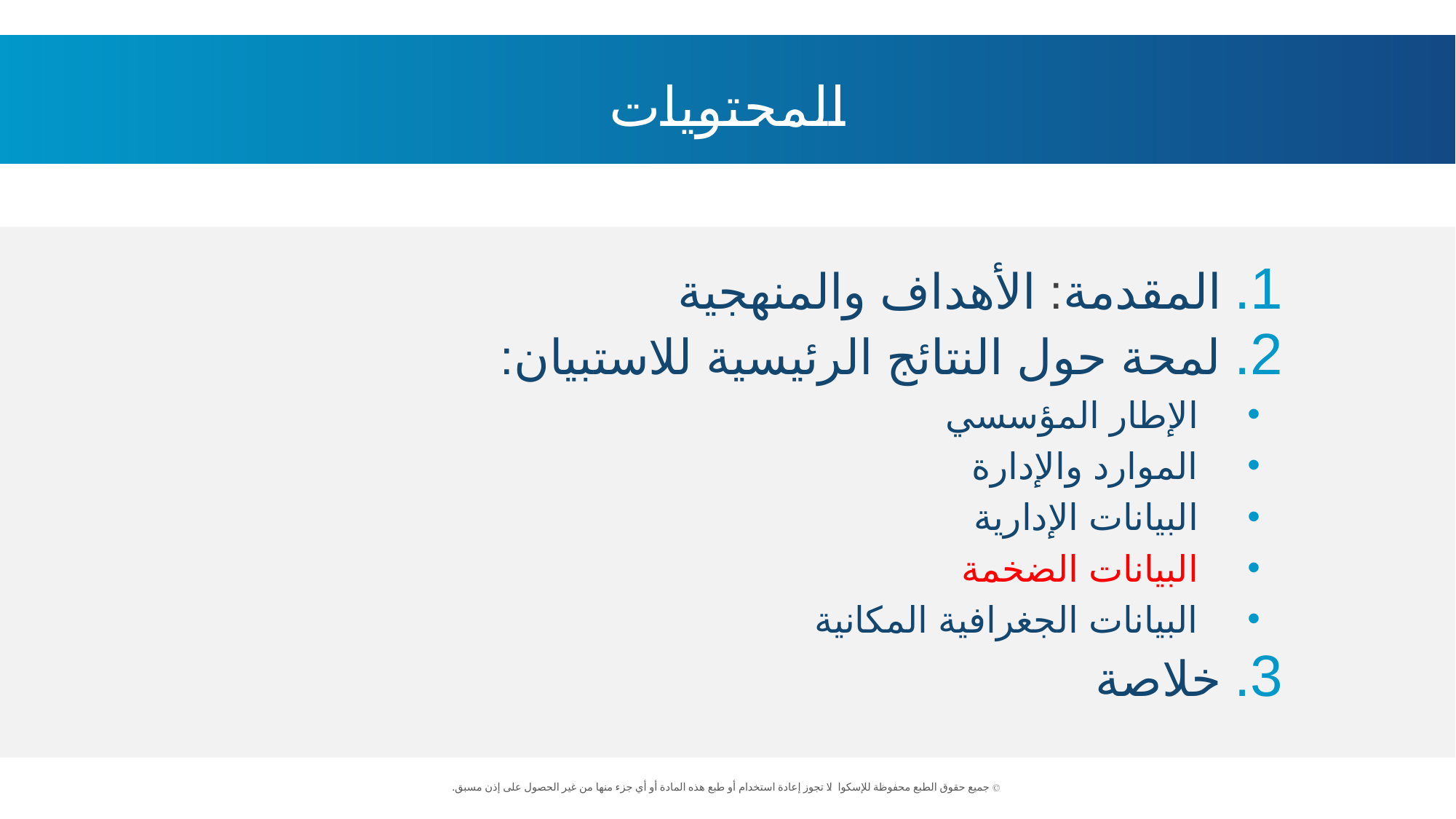

المحتويات
المقدمة: الأهداف والمنهجية
لمحة حول النتائج الرئيسية للاستبيان:
الإطار المؤسسي
الموارد والإدارة
البيانات الإدارية
البيانات الضخمة
البيانات الجغرافية المكانية
خلاصة